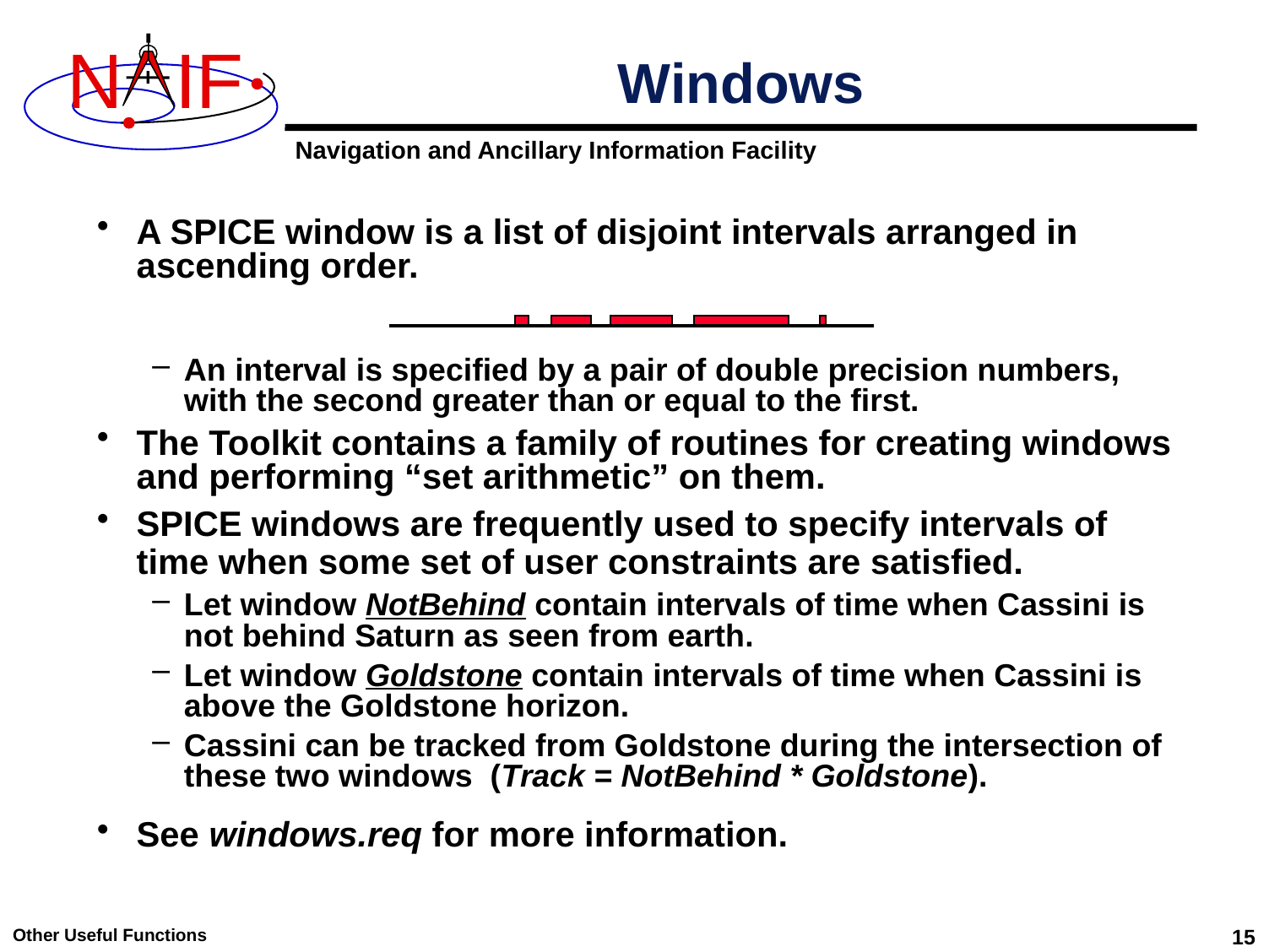

# Windows
A SPICE window is a list of disjoint intervals arranged in ascending order.

An interval is specified by a pair of double precision numbers, with the second greater than or equal to the first.
The Toolkit contains a family of routines for creating windows and performing “set arithmetic” on them.
SPICE windows are frequently used to specify intervals of time when some set of user constraints are satisfied.
Let window NotBehind contain intervals of time when Cassini is not behind Saturn as seen from earth.
Let window Goldstone contain intervals of time when Cassini is above the Goldstone horizon.
Cassini can be tracked from Goldstone during the intersection of these two windows  (Track = NotBehind * Goldstone).
See windows.req for more information.

Other Useful Functions
15